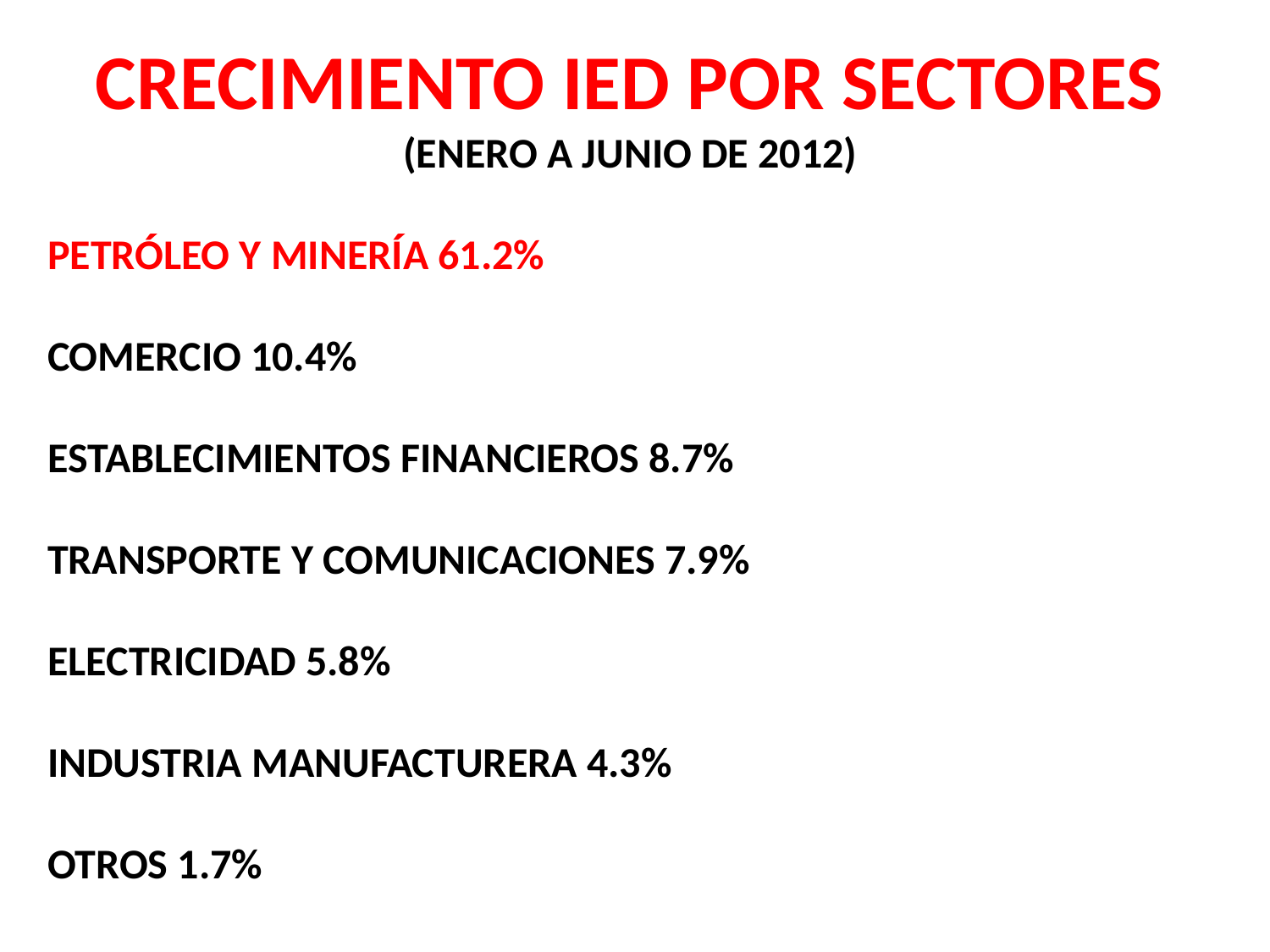

CRECIMIENTO IED POR SECTORES
(ENERO A JUNIO DE 2012)

PETRÓLEO Y MINERÍA 61.2%

COMERCIO 10.4%

ESTABLECIMIENTOS FINANCIEROS 8.7%

TRANSPORTE Y COMUNICACIONES 7.9%

ELECTRICIDAD 5.8%

INDUSTRIA MANUFACTURERA 4.3%

OTROS 1.7%